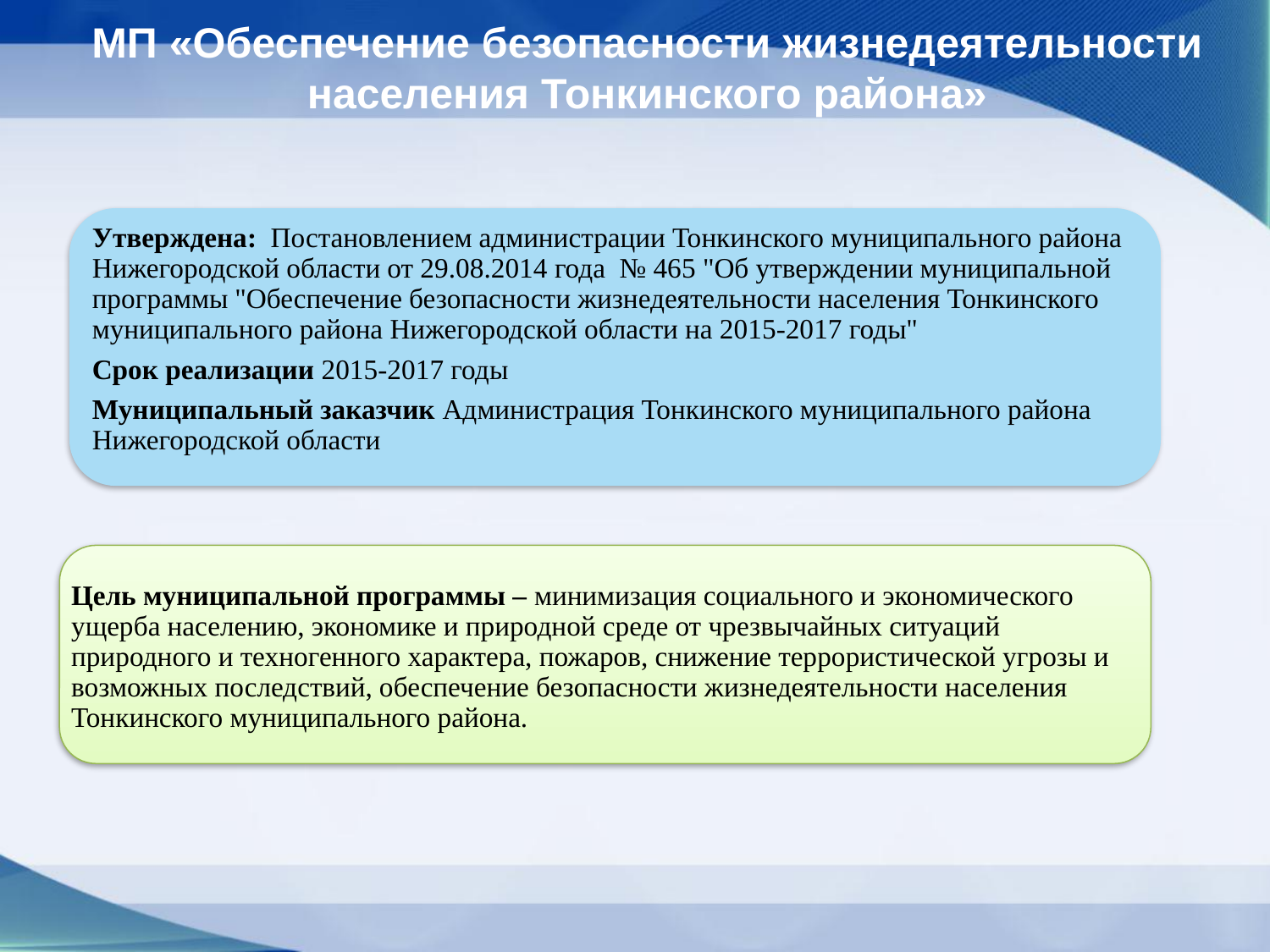

МП «Обеспечение безопасности жизнедеятельности населения Тонкинского района»

Утверждена:  Постановлением администрации Тонкинского муниципального района Нижегородской области от 29.08.2014 года  № 465 "Об утверждении муниципальной программы "Обеспечение безопасности жизнедеятельности населения Тонкинского муниципального района Нижегородской области на 2015-2017 годы"
Срок реализации 2015-2017 годы
Муниципальный заказчик Администрация Тонкинского муниципального района Нижегородской области

Цель муниципальной программы – минимизация социального и экономического ущерба населению, экономике и природной среде от чрезвычайных ситуаций природного и техногенного характера, пожаров, снижение террористической угрозы и возможных последствий, обеспечение безопасности жизнедеятельности населения Тонкинского муниципального района.